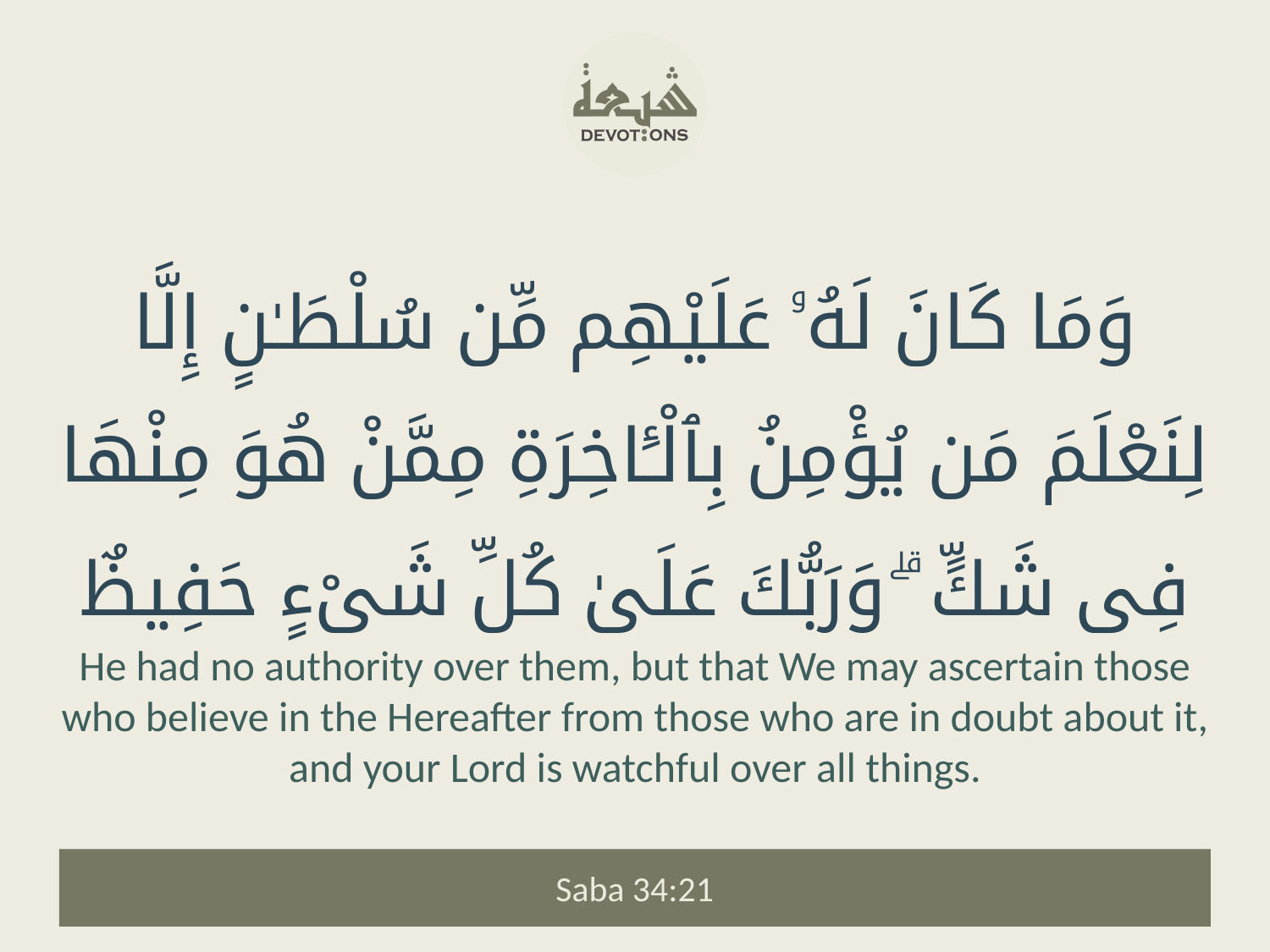

وَمَا كَانَ لَهُۥ عَلَيْهِم مِّن سُلْطَـٰنٍ إِلَّا لِنَعْلَمَ مَن يُؤْمِنُ بِٱلْـَٔاخِرَةِ مِمَّنْ هُوَ مِنْهَا فِى شَكٍّ ۗ وَرَبُّكَ عَلَىٰ كُلِّ شَىْءٍ حَفِيظٌ
He had no authority over them, but that We may ascertain those who believe in the Hereafter from those who are in doubt about it, and your Lord is watchful over all things.
Saba 34:21